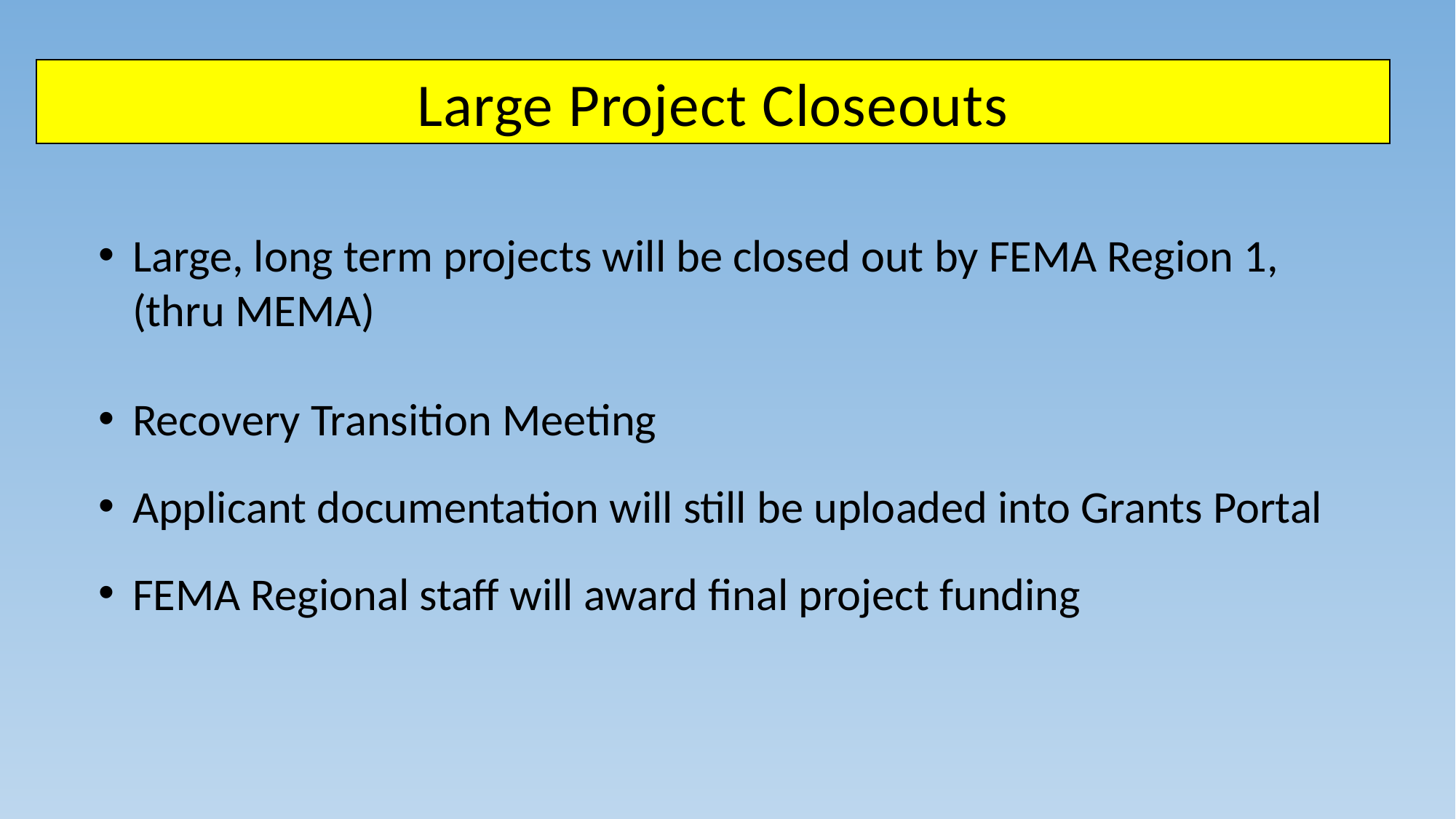

Large Project Closeouts

Large, long term projects will be closed out by FEMA Region 1, (thru MEMA)

Recovery Transition Meeting

Applicant documentation will still be uploaded into Grants Portal

FEMA Regional staff will award final project funding